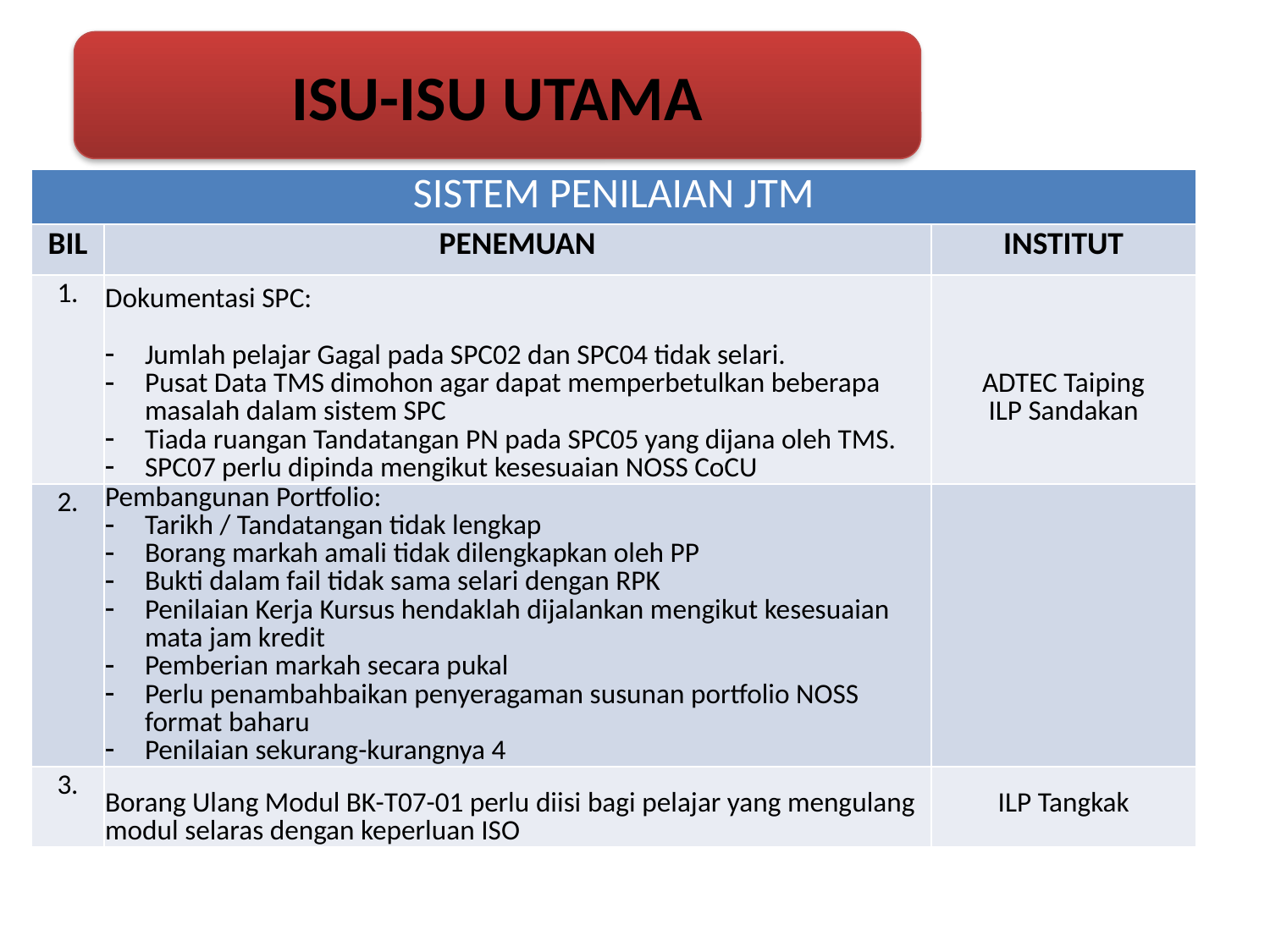

ISU-ISU UTAMA
#
| SISTEM PENILAIAN JTM |  |  |
| --- | --- | --- |
| BIL | PENEMUAN | INSTITUT |
| 1. | Dokumentasi SPC: Jumlah pelajar Gagal pada SPC02 dan SPC04 tidak selari. Pusat Data TMS dimohon agar dapat memperbetulkan beberapa masalah dalam sistem SPC Tiada ruangan Tandatangan PN pada SPC05 yang dijana oleh TMS. SPC07 perlu dipinda mengikut kesesuaian NOSS CoCU | ADTEC Taiping ILP Sandakan |
| 2. | Pembangunan Portfolio: Tarikh / Tandatangan tidak lengkap Borang markah amali tidak dilengkapkan oleh PP Bukti dalam fail tidak sama selari dengan RPK Penilaian Kerja Kursus hendaklah dijalankan mengikut kesesuaian mata jam kredit Pemberian markah secara pukal Perlu penambahbaikan penyeragaman susunan portfolio NOSS format baharu Penilaian sekurang-kurangnya 4 |  |
| 3. | Borang Ulang Modul BK-T07-01 perlu diisi bagi pelajar yang mengulang modul selaras dengan keperluan ISO | ILP Tangkak |